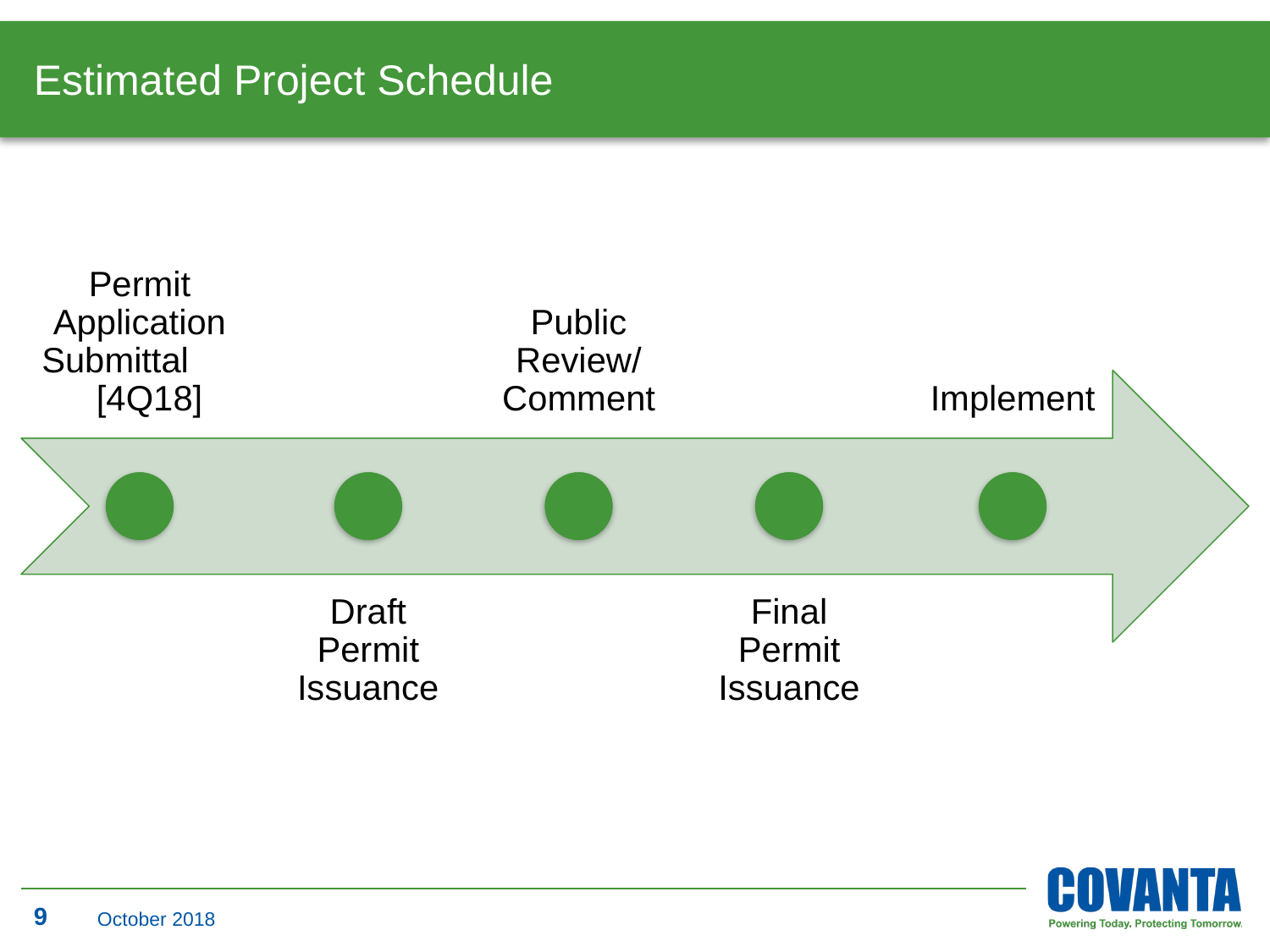

# Estimated Project Schedule
Permit Application Submittal        [4Q18]
Draft Permit Issuance
Public Review/ Comment
Final Permit Issuance
Implement
9
October 2018